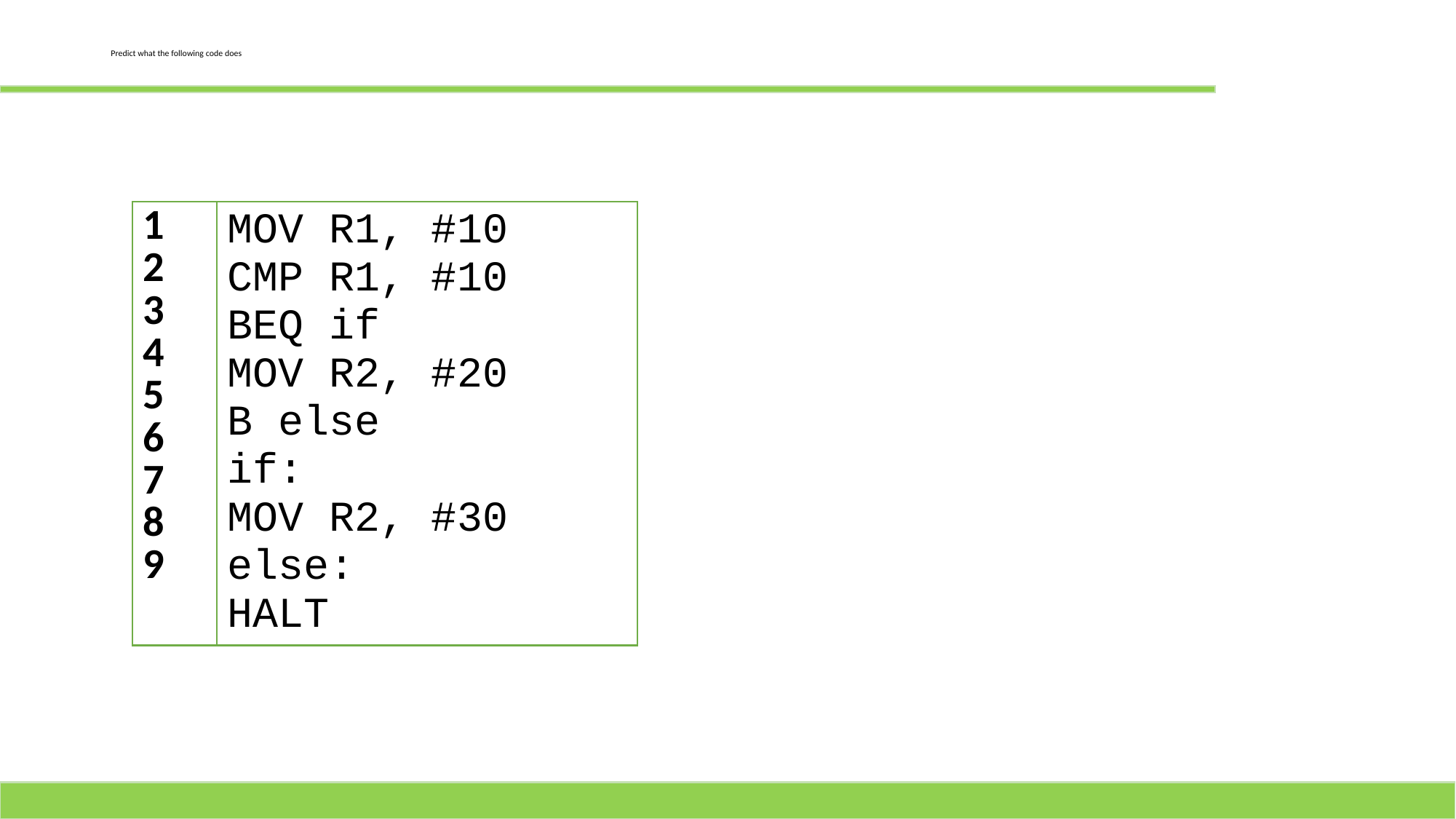

# Predict what the following code does
| 1 2 3 4 5 6 7 8 9 | MOV R1, #10 CMP R1, #10 BEQ if MOV R2, #20 B else if: MOV R2, #30 else: HALT |
| --- | --- |